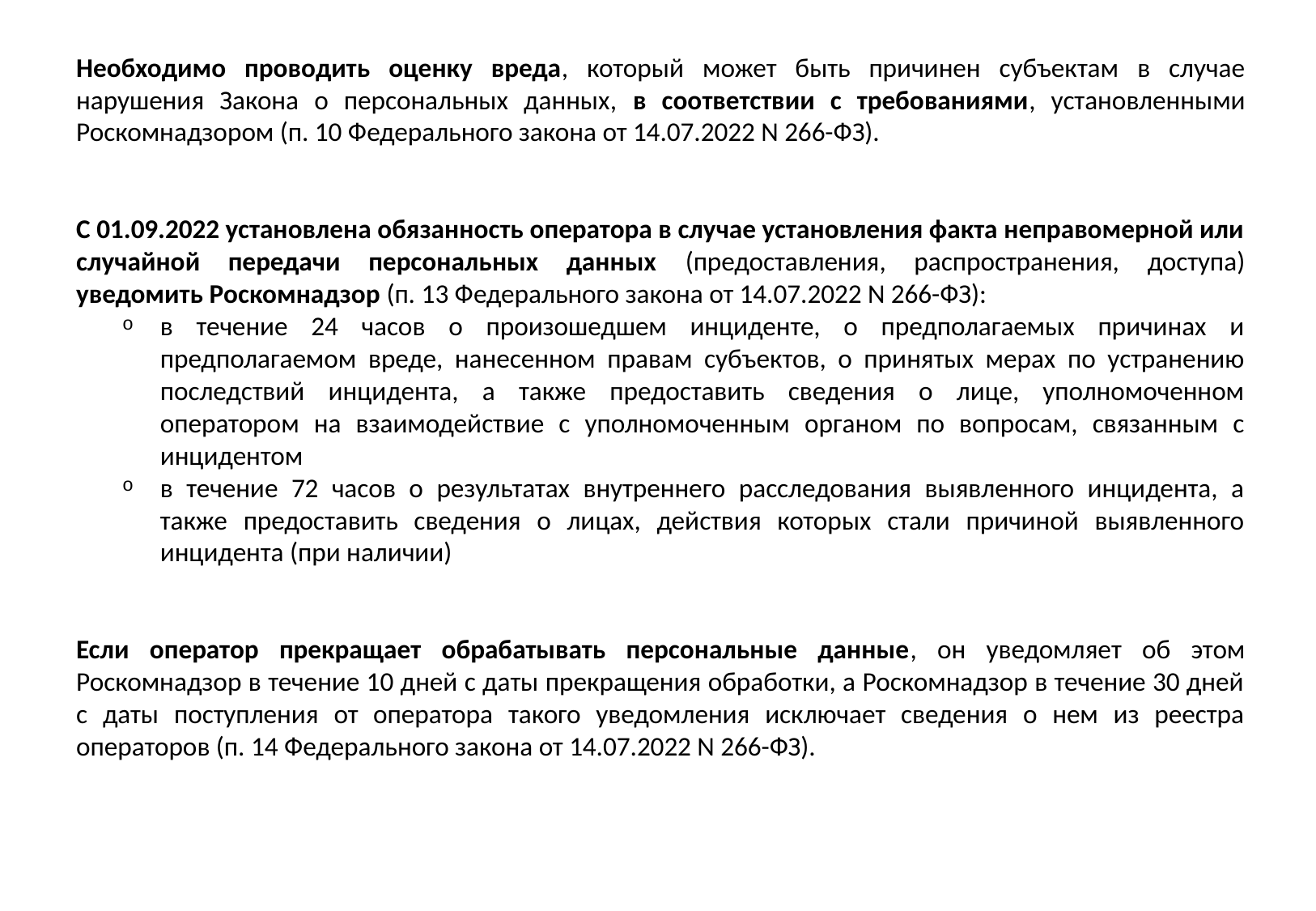

Необходимо проводить оценку вреда, который может быть причинен субъектам в случае нарушения Закона о персональных данных, в соответствии с требованиями, установленными Роскомнадзором (п. 10 Федерального закона от 14.07.2022 N 266-ФЗ).

С 01.09.2022 установлена обязанность оператора в случае установления факта неправомерной или случайной передачи персональных данных (предоставления, распространения, доступа) уведомить Роскомнадзор (п. 13 Федерального закона от 14.07.2022 N 266-ФЗ):
в течение 24 часов о произошедшем инциденте, о предполагаемых причинах и предполагаемом вреде, нанесенном правам субъектов, о принятых мерах по устранению последствий инцидента, а также предоставить сведения о лице, уполномоченном оператором на взаимодействие с уполномоченным органом по вопросам, связанным с инцидентом
в течение 72 часов о результатах внутреннего расследования выявленного инцидента, а также предоставить сведения о лицах, действия которых стали причиной выявленного инцидента (при наличии)

Если оператор прекращает обрабатывать персональные данные, он уведомляет об этом Роскомнадзор в течение 10 дней с даты прекращения обработки, а Роскомнадзор в течение 30 дней с даты поступления от оператора такого уведомления исключает сведения о нем из реестра операторов (п. 14 Федерального закона от 14.07.2022 N 266-ФЗ).

36